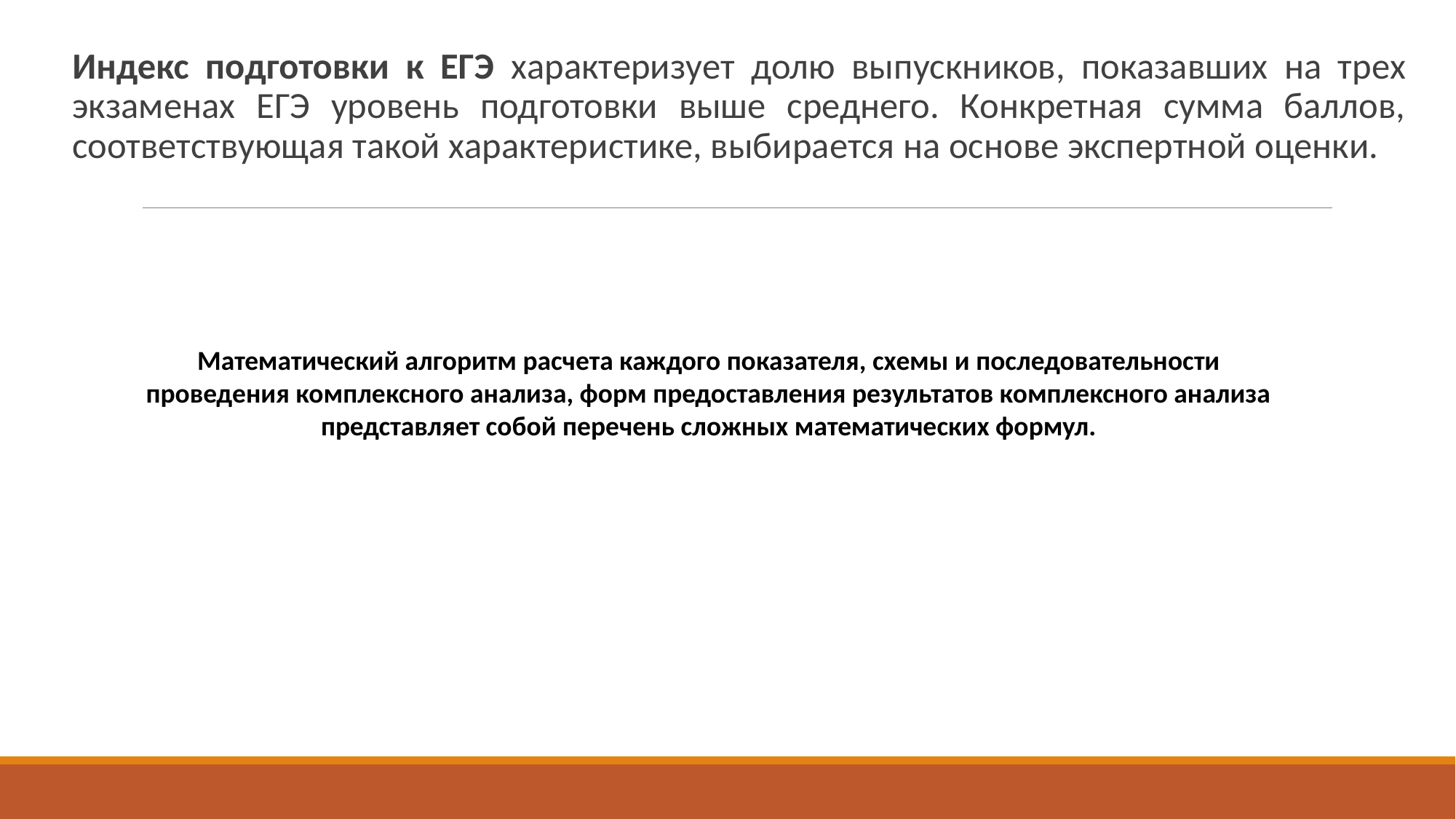

Индекс подготовки к ЕГЭ характеризует долю выпускников, показавших на трех экзаменах ЕГЭ уровень подготовки выше среднего. Конкретная сумма баллов, соответствующая такой характеристике, выбирается на основе экспертной оценки.
Математический алгоритм расчета каждого показателя, схемы и последовательности проведения комплексного анализа, форм предоставления результатов комплексного анализа представляет собой перечень сложных математических формул.